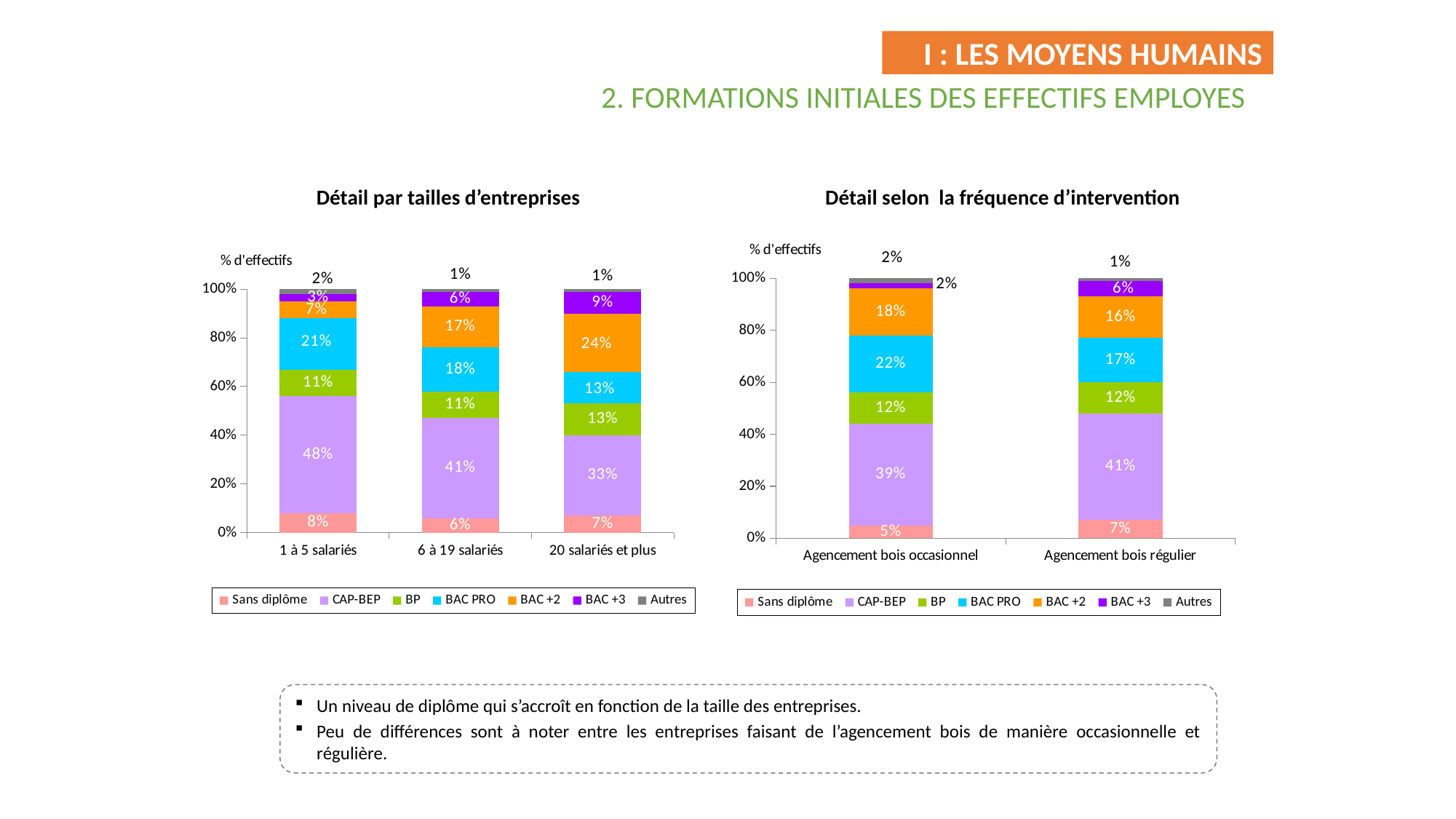

I : LES MOYENS HUMAINS
2. FORMATIONS INITIALES DES EFFECTIFS EMPLOYES
Détail par tailles d’entreprises
Détail selon  la fréquence d’intervention

### Chart

| Category | Sans diplôme | CAP-BEP | BP | BAC PRO | BAC +2 | BAC +3 | Autres |
|---|---|---|---|---|---|---|---|
| Agencement bois occasionnel | 0.05 | 0.3900000000000001 | 0.12000000000000002 | 0.22 | 0.18000000000000005 | 0.020000000000000007 | 0.020000000000000007 |
| Agencement bois régulier | 0.07000000000000002 | 0.4100000000000001 | 0.12000000000000002 | 0.17 | 0.16 | 0.06000000000000002 | 0.010000000000000004 |

### Chart

| Category | Sans diplôme | CAP-BEP | BP | BAC PRO | BAC +2 | BAC +3 | Autres |
|---|---|---|---|---|---|---|---|
| 1 à 5 salariés | 0.08000000000000003 | 0.4800000000000001 | 0.11 | 0.21000000000000005 | 0.07000000000000002 | 0.030000000000000002 | 0.020000000000000007 |
| 6 à 19 salariés | 0.06000000000000002 | 0.4100000000000001 | 0.11 | 0.18000000000000005 | 0.17 | 0.06000000000000002 | 0.010000000000000004 |
| 20 salariés et plus | 0.07000000000000002 | 0.3300000000000001 | 0.13 | 0.13 | 0.24000000000000005 | 0.09000000000000002 | 0.010000000000000004 |
Un niveau de diplôme qui s’accroît en fonction de la taille des entreprises.
Peu de différences sont à noter entre les entreprises faisant de l’agencement bois de manière occasionnelle et régulière.
18/60